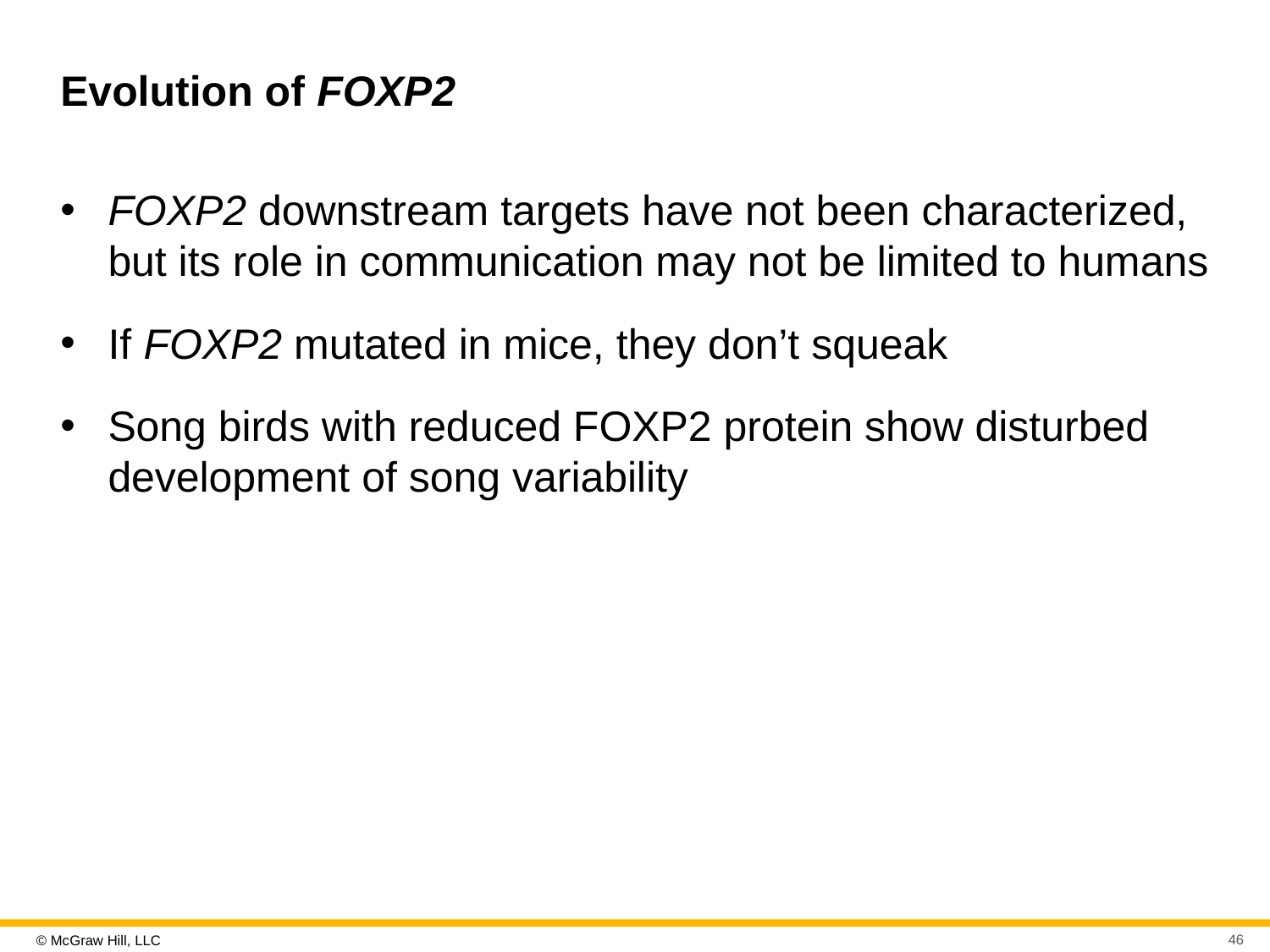

# Evolution of FOXP2
FOXP2 downstream targets have not been characterized, but its role in communication may not be limited to humans
If FOXP2 mutated in mice, they don’t squeak
Song birds with reduced FOXP2 protein show disturbed development of song variability
46